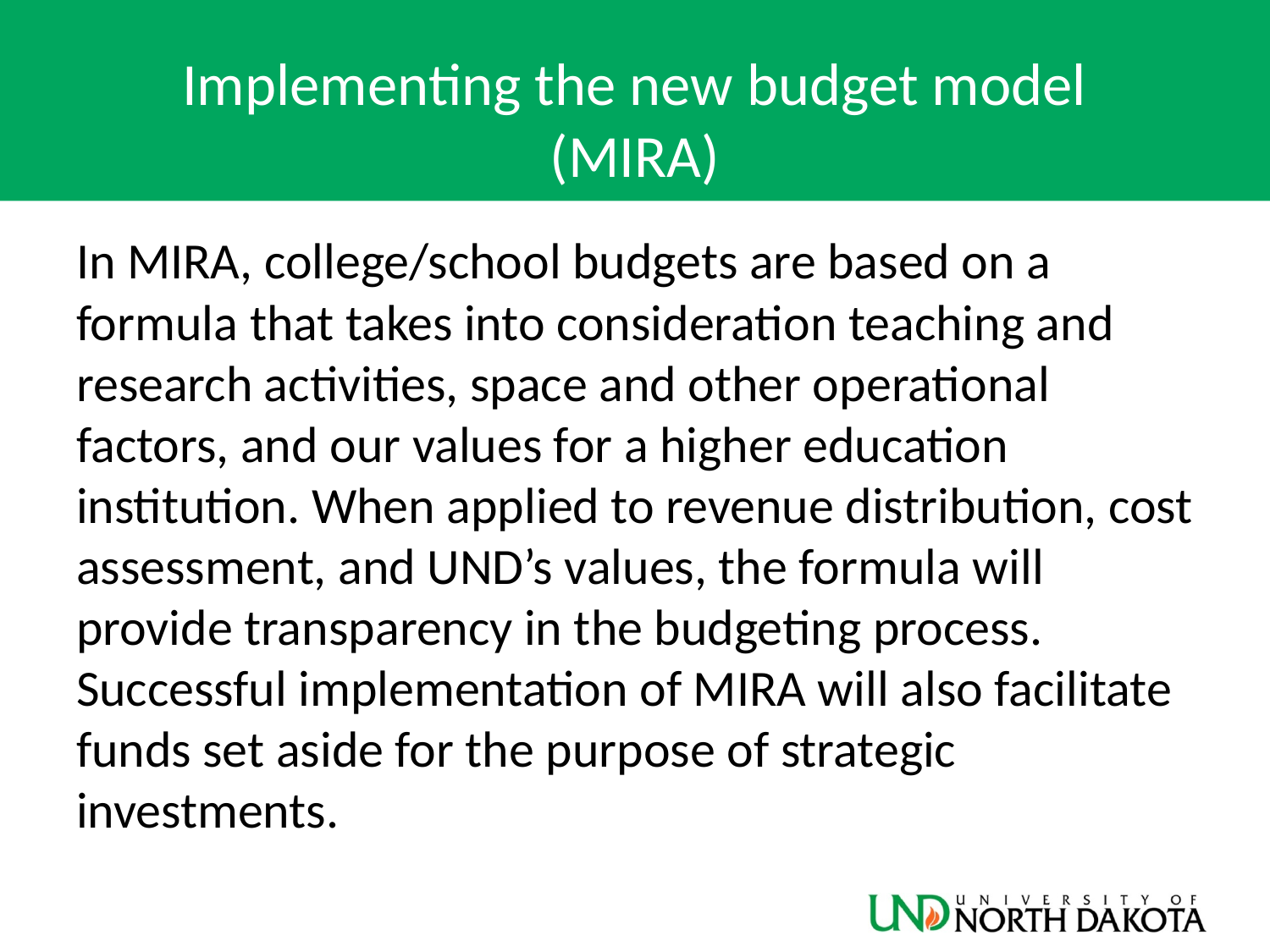

# Implementing the new budget model (MIRA)
In MIRA, college/school budgets are based on a formula that takes into consideration teaching and research activities, space and other operational factors, and our values for a higher education institution. When applied to revenue distribution, cost assessment, and UND’s values, the formula will provide transparency in the budgeting process. Successful implementation of MIRA will also facilitate funds set aside for the purpose of strategic investments.